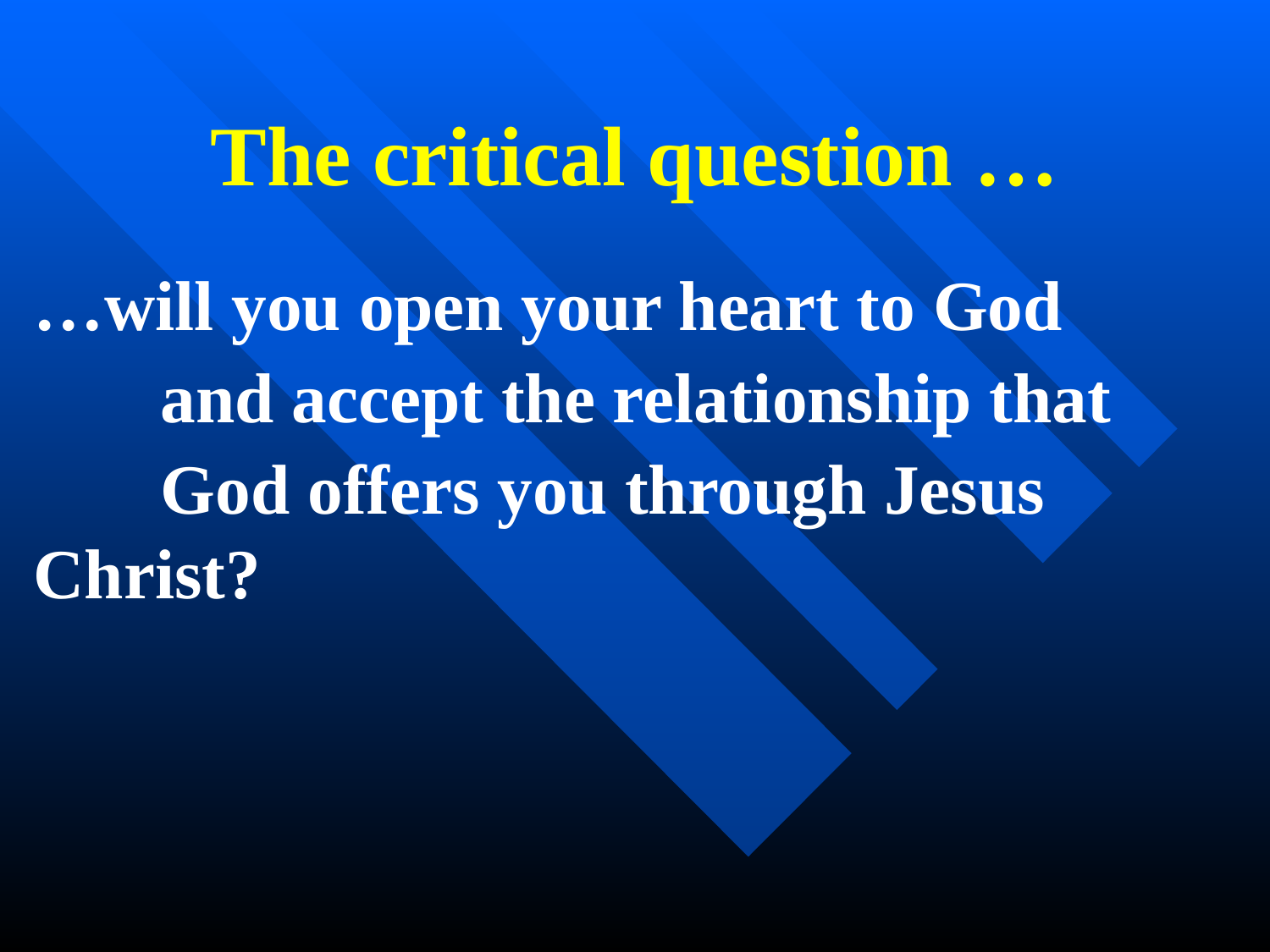

The critical question …
…will you open your heart to God
	and accept the relationship that
	God offers you through Jesus Christ?